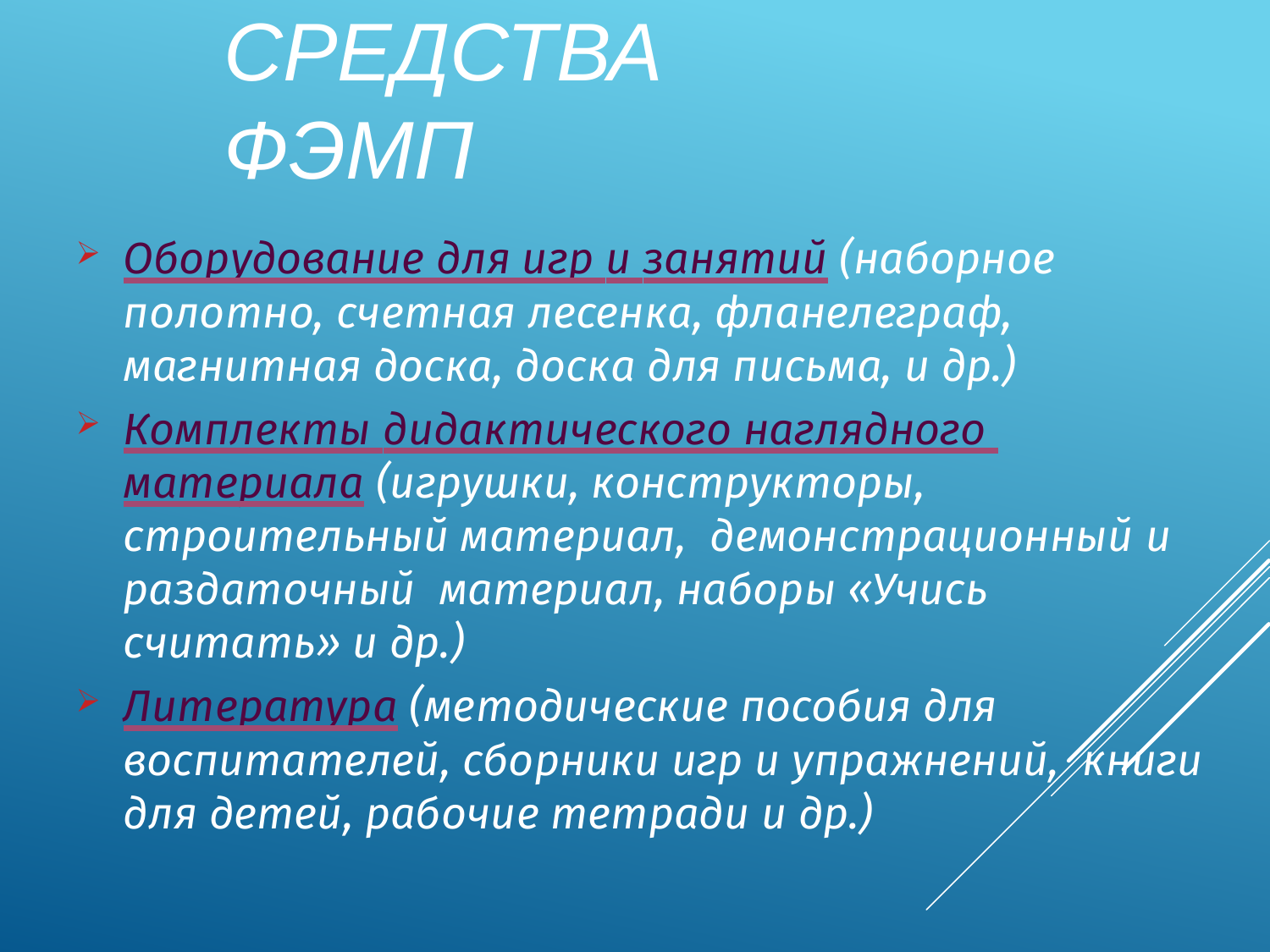

# СРЕДСТВА ФЭМП
Оборудование для игр и занятий (наборное  полотно, счетная лесенка, фланелеграф,  магнитная доска, доска для письма, и др.)
Комплекты дидактического наглядного  материала (игрушки, конструкторы,  строительный материал,  демонстрационный и раздаточный  материал, наборы «Учись считать» и др.)
Литература (методические пособия для  воспитателей, сборники игр и упражнений,  книги для детей, рабочие тетради и др.)